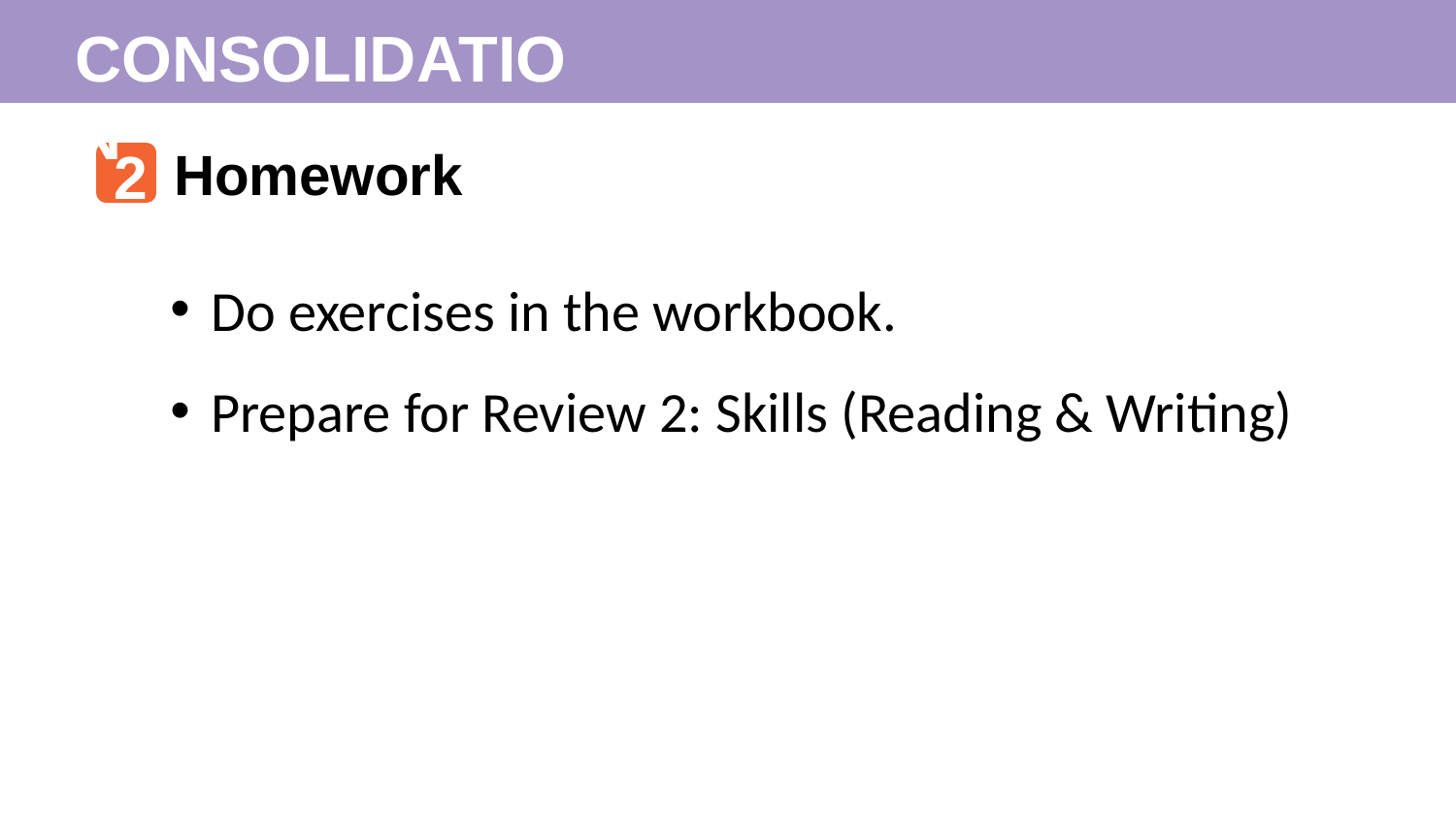

CONSOLIDATION
2
Homework

Do exercises in the workbook.
Prepare for Review 2: Skills (Reading & Writing)